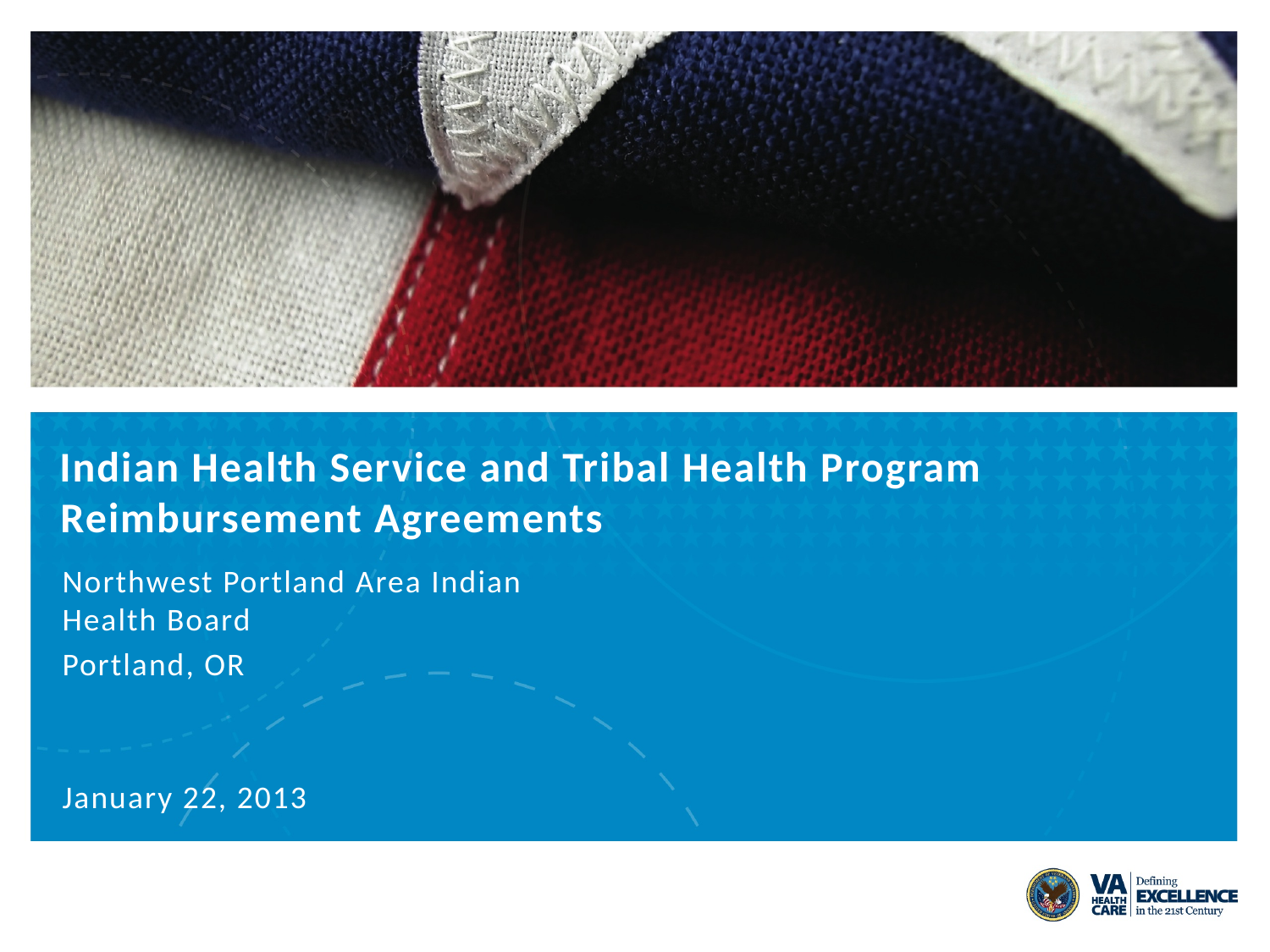

# Indian Health Service and Tribal Health Program Reimbursement Agreements
Northwest Portland Area Indian Health Board
Portland, OR

January 22, 2013